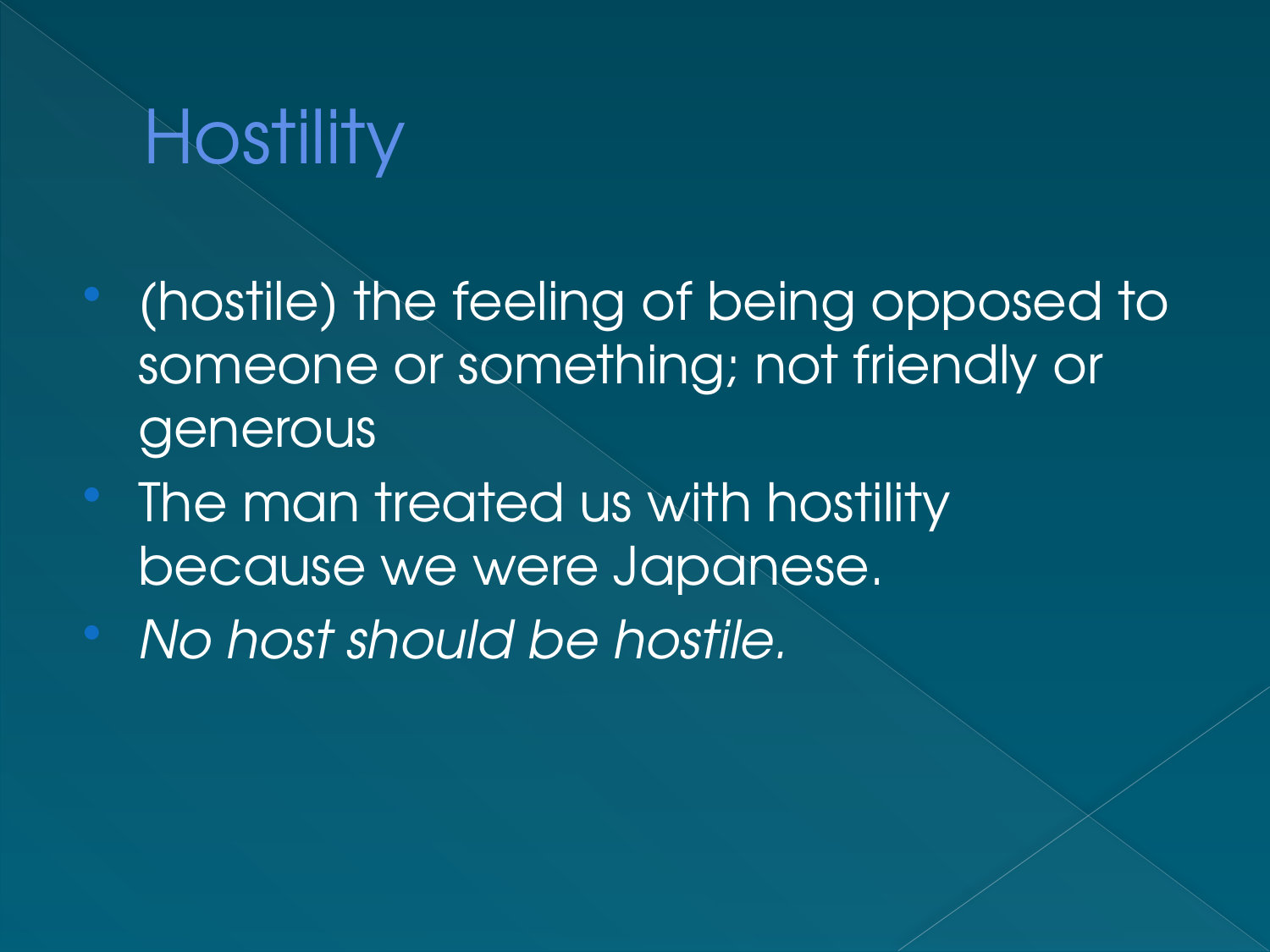

# Hostility
(hostile) the feeling of being opposed to someone or something; not friendly or generous
The man treated us with hostility because we were Japanese.
No host should be hostile.